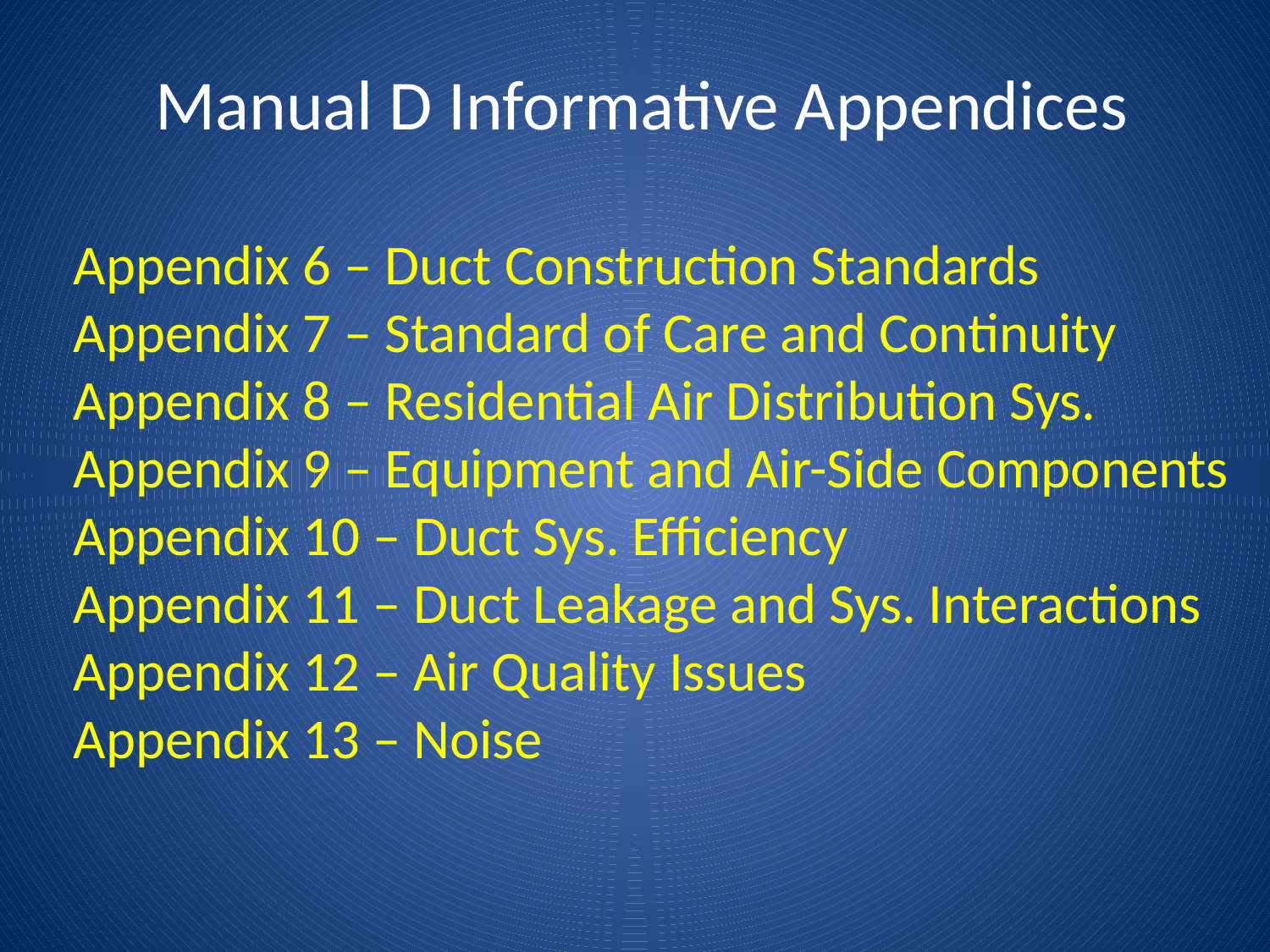

Manual D Informative Appendices
Appendix 6 – Duct Construction Standards
Appendix 7 – Standard of Care and Continuity
Appendix 8 – Residential Air Distribution Sys.
Appendix 9 – Equipment and Air-Side Components
Appendix 10 – Duct Sys. Efficiency
Appendix 11 – Duct Leakage and Sys. Interactions
Appendix 12 – Air Quality Issues
Appendix 13 – Noise